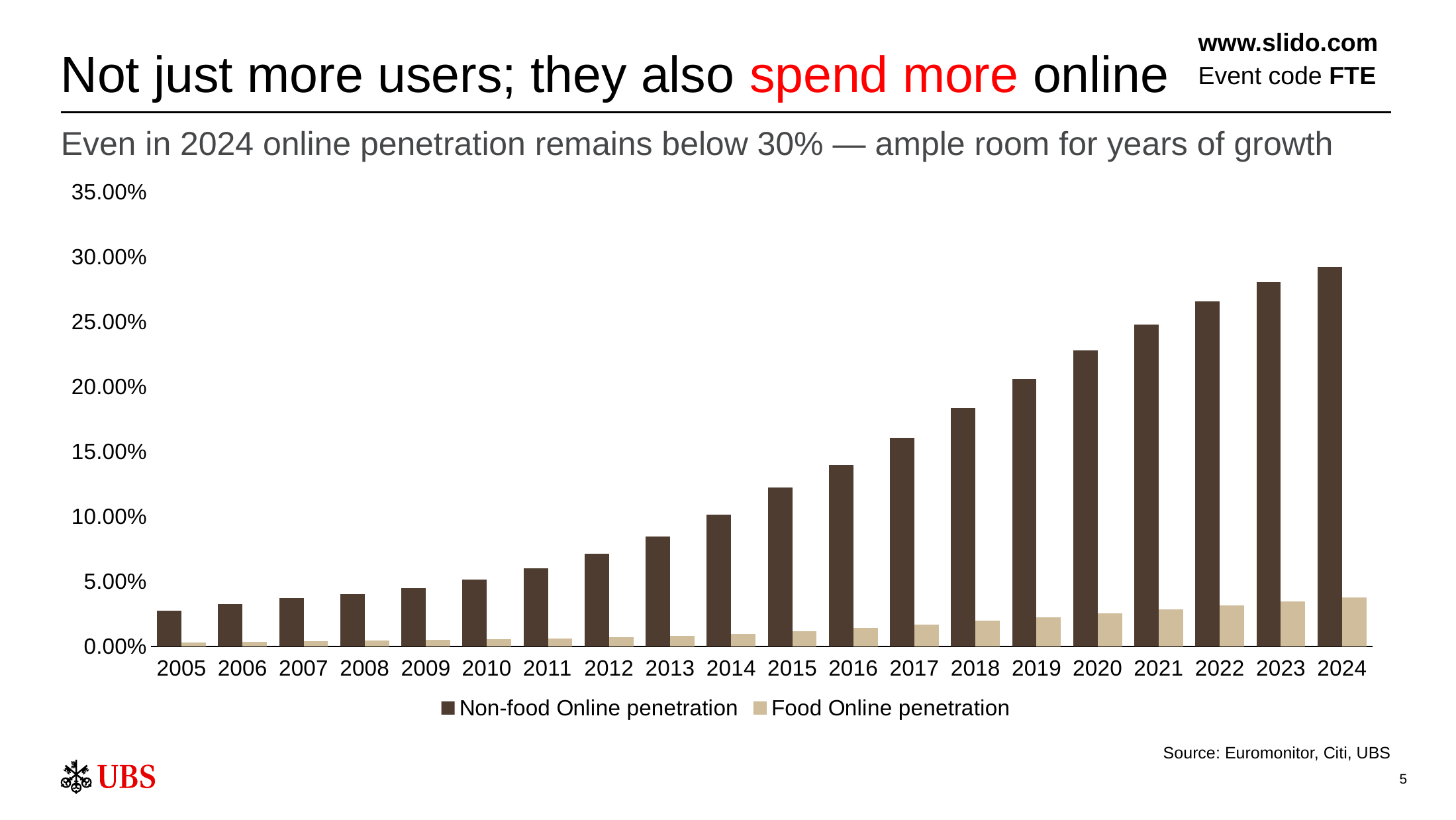

# Not just more users; they also spend more online
www.slido.com
Event code FTE
Even in 2024 online penetration remains below 30% — ample room for years of growth

### Chart

| Category | Non-food Online penetration | Food Online penetration |
|---|---|---|
| 2005 | 0.027448755838474333 | 0.003246329605214751 |
| 2006 | 0.032493218432223005 | 0.00369347030599782 |
| 2007 | 0.03729059080182378 | 0.0041723886840004994 |
| 2008 | 0.04033393525709969 | 0.004477159748385302 |
| 2009 | 0.04485454047513444 | 0.004957090936087691 |
| 2010 | 0.05129410076222179 | 0.0053920582929872125 |
| 2011 | 0.05991896561117946 | 0.006004592352748838 |
| 2012 | 0.0710851648849504 | 0.006949186111698574 |
| 2013 | 0.08456136095683829 | 0.007917916386652523 |
| 2014 | 0.10157222413242357 | 0.009652195113735348 |
| 2015 | 0.12219769006029507 | 0.011811424988843947 |
| 2016 | 0.1396004362400493 | 0.014174360444168586 |
| 2017 | 0.1608175677779444 | 0.016545453714597296 |
| 2018 | 0.18335776762126915 | 0.019652716060958093 |
| 2019 | 0.20606002971833962 | 0.02256082791188509 |
| 2020 | 0.2278722985275305 | 0.02535898579009579 |
| 2021 | 0.2476383294548302 | 0.02846271244947174 |
| 2022 | 0.26547065917860724 | 0.031562399205112064 |
| 2023 | 0.2804130006262153 | 0.03463617982767491 |
| 2024 | 0.2923787074747526 | 0.0374783519198978 |
Source: Euromonitor, Citi, UBS